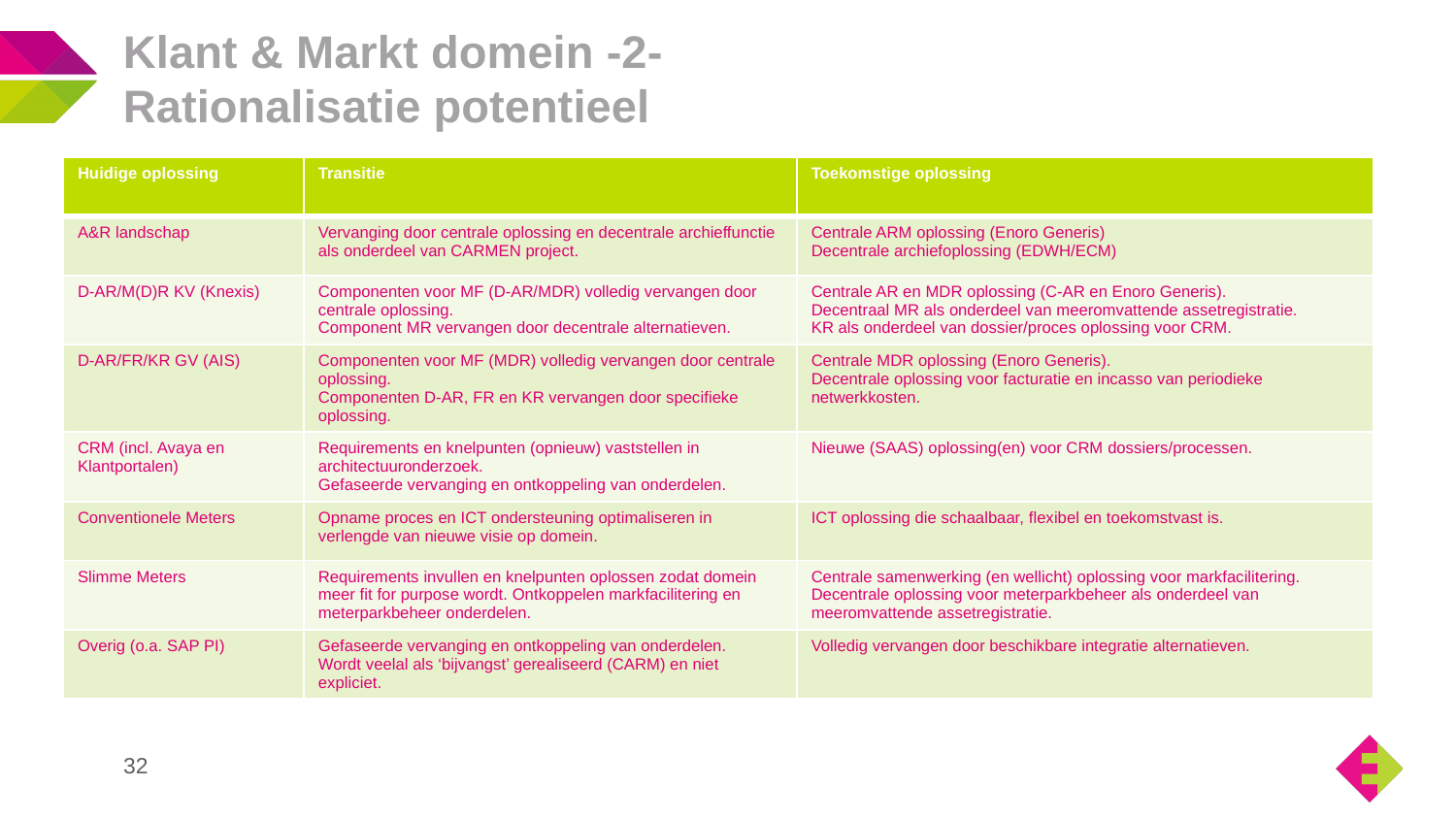

# Klant & Markt domein -2- Rationalisatie potentieel
| Huidige oplossing | Transitie | Toekomstige oplossing |
| --- | --- | --- |
| A&R landschap | Vervanging door centrale oplossing en decentrale archieffunctie als onderdeel van CARMEN project. | Centrale ARM oplossing (Enoro Generis) Decentrale archiefoplossing (EDWH/ECM) |
| D-AR/M(D)R KV (Knexis) | Componenten voor MF (D-AR/MDR) volledig vervangen door centrale oplossing. Component MR vervangen door decentrale alternatieven. | Centrale AR en MDR oplossing (C-AR en Enoro Generis). Decentraal MR als onderdeel van meeromvattende assetregistratie. KR als onderdeel van dossier/proces oplossing voor CRM. |
| D-AR/FR/KR GV (AIS) | Componenten voor MF (MDR) volledig vervangen door centrale oplossing. Componenten D-AR, FR en KR vervangen door specifieke oplossing. | Centrale MDR oplossing (Enoro Generis). Decentrale oplossing voor facturatie en incasso van periodieke netwerkkosten. |
| CRM (incl. Avaya en Klantportalen) | Requirements en knelpunten (opnieuw) vaststellen in architectuuronderzoek. Gefaseerde vervanging en ontkoppeling van onderdelen. | Nieuwe (SAAS) oplossing(en) voor CRM dossiers/processen. |
| Conventionele Meters | Opname proces en ICT ondersteuning optimaliseren in verlengde van nieuwe visie op domein. | ICT oplossing die schaalbaar, flexibel en toekomstvast is. |
| Slimme Meters | Requirements invullen en knelpunten oplossen zodat domein meer fit for purpose wordt. Ontkoppelen markfacilitering en meterparkbeheer onderdelen. | Centrale samenwerking (en wellicht) oplossing voor markfacilitering. Decentrale oplossing voor meterparkbeheer als onderdeel van meeromvattende assetregistratie. |
| Overig (o.a. SAP PI) | Gefaseerde vervanging en ontkoppeling van onderdelen. Wordt veelal als ‘bijvangst’ gerealiseerd (CARM) en niet expliciet. | Volledig vervangen door beschikbare integratie alternatieven. |